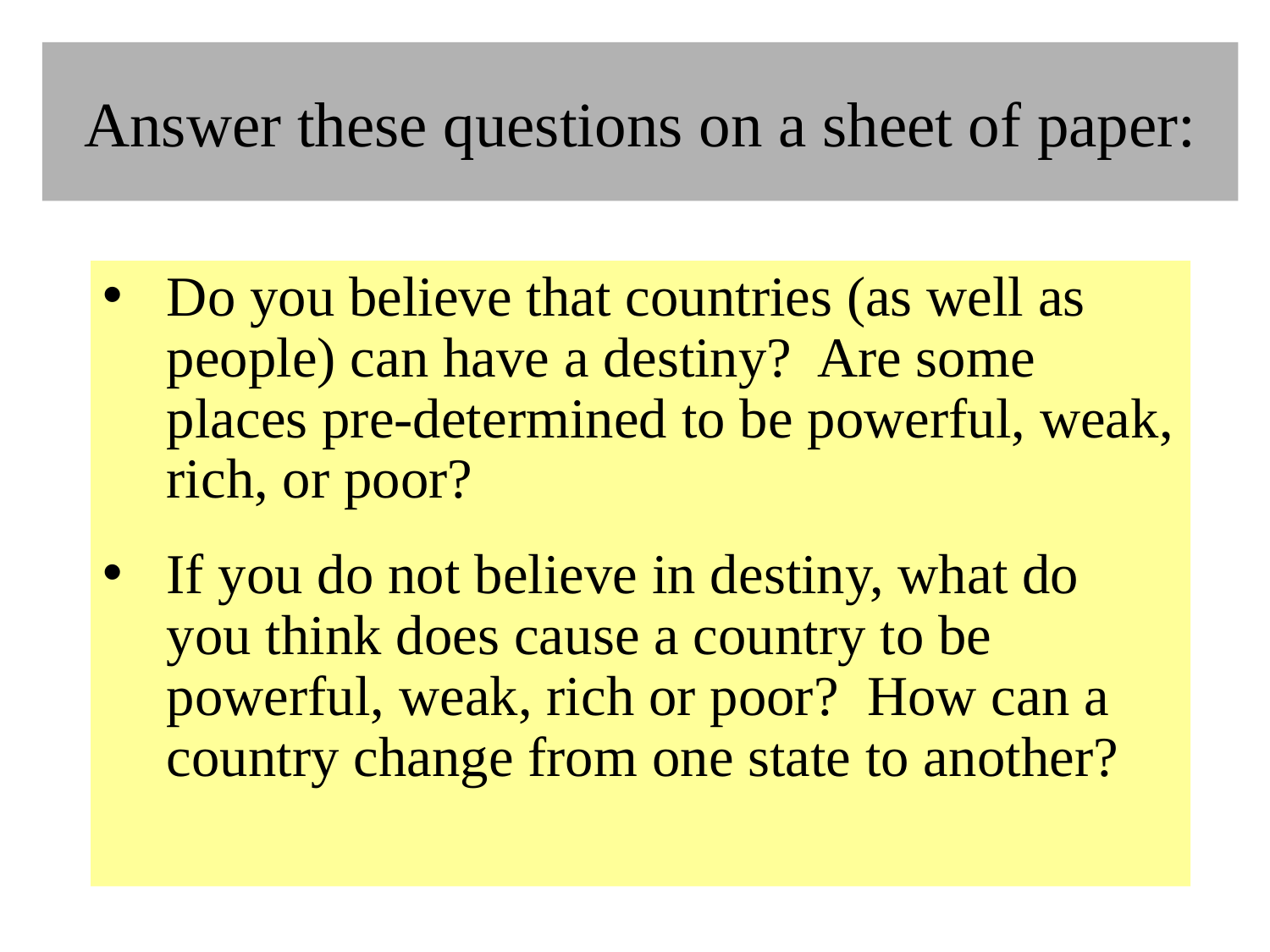

Answer these questions on a sheet of paper:
Do you believe that countries (as well as people) can have a destiny?  Are some places pre-determined to be powerful, weak, rich, or poor?

If you do not believe in destiny, what do you think does cause a country to be powerful, weak, rich or poor?  How can a country change from one state to another?